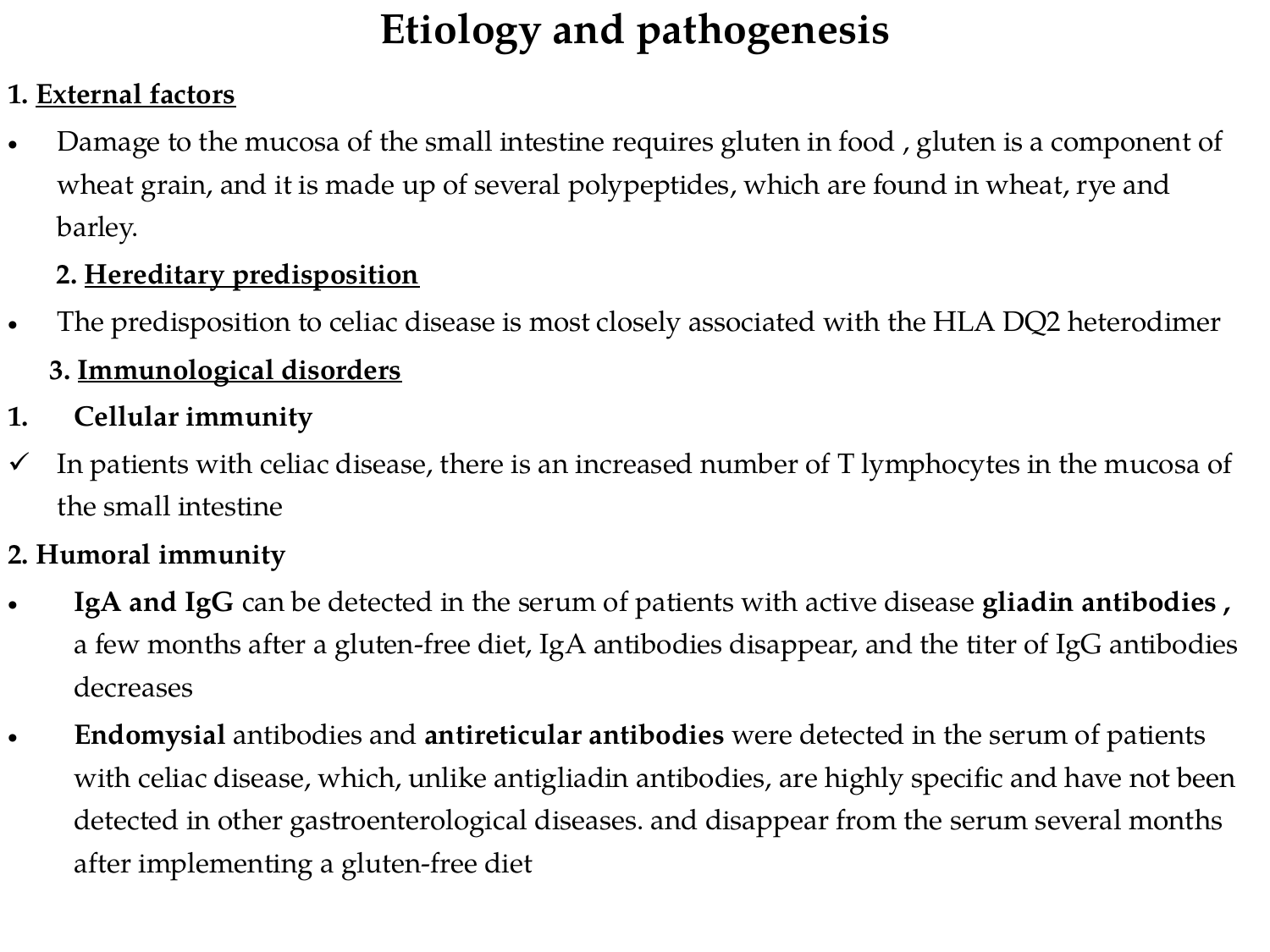

# Etiology and pathogenesis
1. External factors
Damage to the mucosa of the small intestine requires gluten in food , gluten is a component of wheat grain, and it is made up of several polypeptides, which are found in wheat, rye and barley.
       2. Hereditary predisposition
The predisposition to celiac disease is most closely associated with the HLA DQ2 heterodimer
      3. Immunological disorders
Cellular immunity
In patients with celiac disease, there is an increased number of T lymphocytes in the mucosa of the small intestine
2. Humoral immunity
IgA and IgG can be detected in the serum of patients with active disease gliadin antibodies , a few months after a gluten-free diet, IgA antibodies disappear, and the titer of IgG antibodies decreases
Endomysial antibodies and antireticular antibodies were detected in the serum of patients with celiac disease, which, unlike antigliadin antibodies, are highly specific and have not been detected in other gastroenterological diseases. and disappear from the serum several months after implementing a gluten-free diet